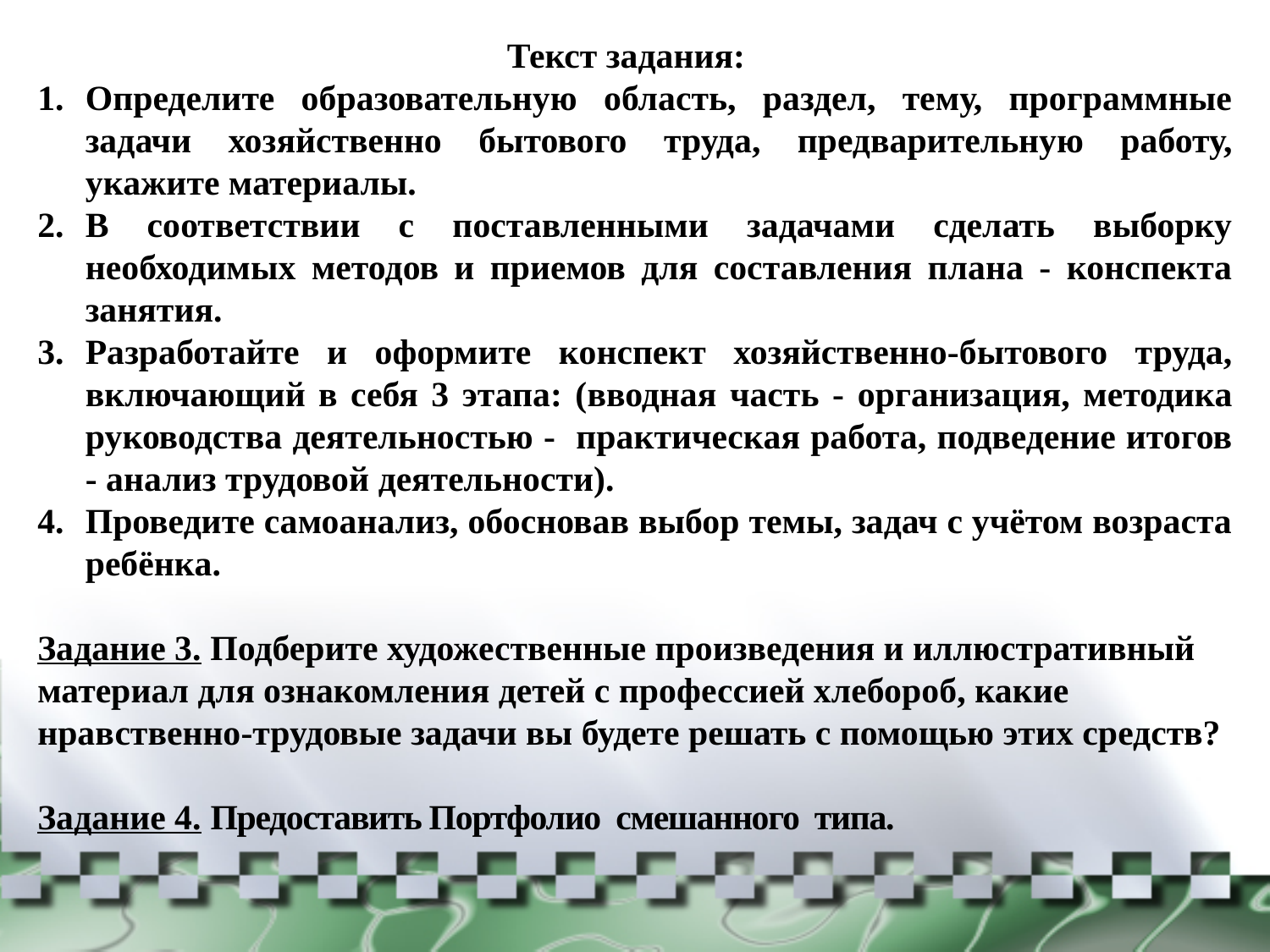

Текст задания:
Определите образовательную область, раздел, тему, программные задачи хозяйственно бытового труда, предварительную работу, укажите материалы.
В соответствии с поставленными задачами сделать выборку необходимых методов и приемов для составления плана - конспекта занятия.
Разработайте и оформите конспект хозяйственно-бытового труда, включающий в себя 3 этапа: (вводная часть - организация, методика руководства деятельностью -  практическая работа, подведение итогов - анализ трудовой деятельности).
Проведите самоанализ, обосновав выбор темы, задач с учётом возраста ребёнка.

Задание 3. Подберите художественные произведения и иллюстративный материал для ознакомления детей с профессией хлебороб, какие нравственно-трудовые задачи вы будете решать с помощью этих средств?

Задание 4. Предоставить Портфолио  смешанного  типа.